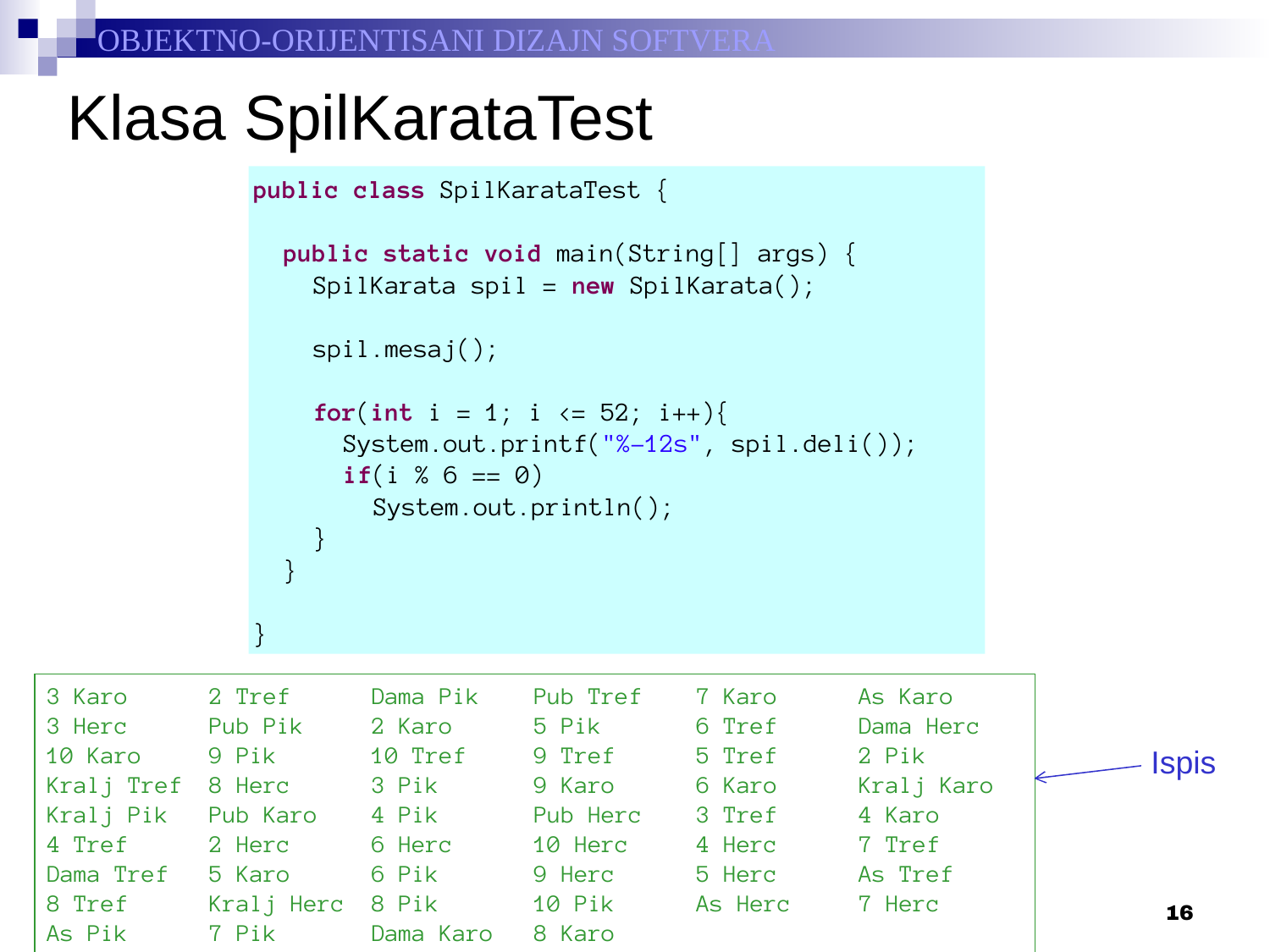

# Klasa SpilKarataTest
public class SpilKarataTest {

	public static void main(String[] args) {
		SpilKarata spil = new SpilKarata();

		spil.mesaj();

		for(int i = 1; i <= 52; i++){
			System.out.printf("%-12s", spil.deli());
			if(i % 6 == 0)
				System.out.println();
		}
	}

}
3 Karo      2 Tref      Dama Pik    Pub Tref    7 Karo      As Karo
3 Herc      Pub Pik     2 Karo      5 Pik       6 Tref      Dama Herc
10 Karo     9 Pik       10 Tref     9 Tref      5 Tref      2 Pik
Kralj Tref  8 Herc      3 Pik       9 Karo      6 Karo      Kralj Karo
Kralj Pik   Pub Karo    4 Pik       Pub Herc    3 Tref      4 Karo
4 Tref      2 Herc      6 Herc      10 Herc     4 Herc      7 Tref
Dama Tref   5 Karo      6 Pik       9 Herc      5 Herc      As Tref
8 Tref      Kralj Herc  8 Pik       10 Pik      As Herc     7 Herc
As Pik      7 Pik       Dama Karo   8 Karo
Ispis
16